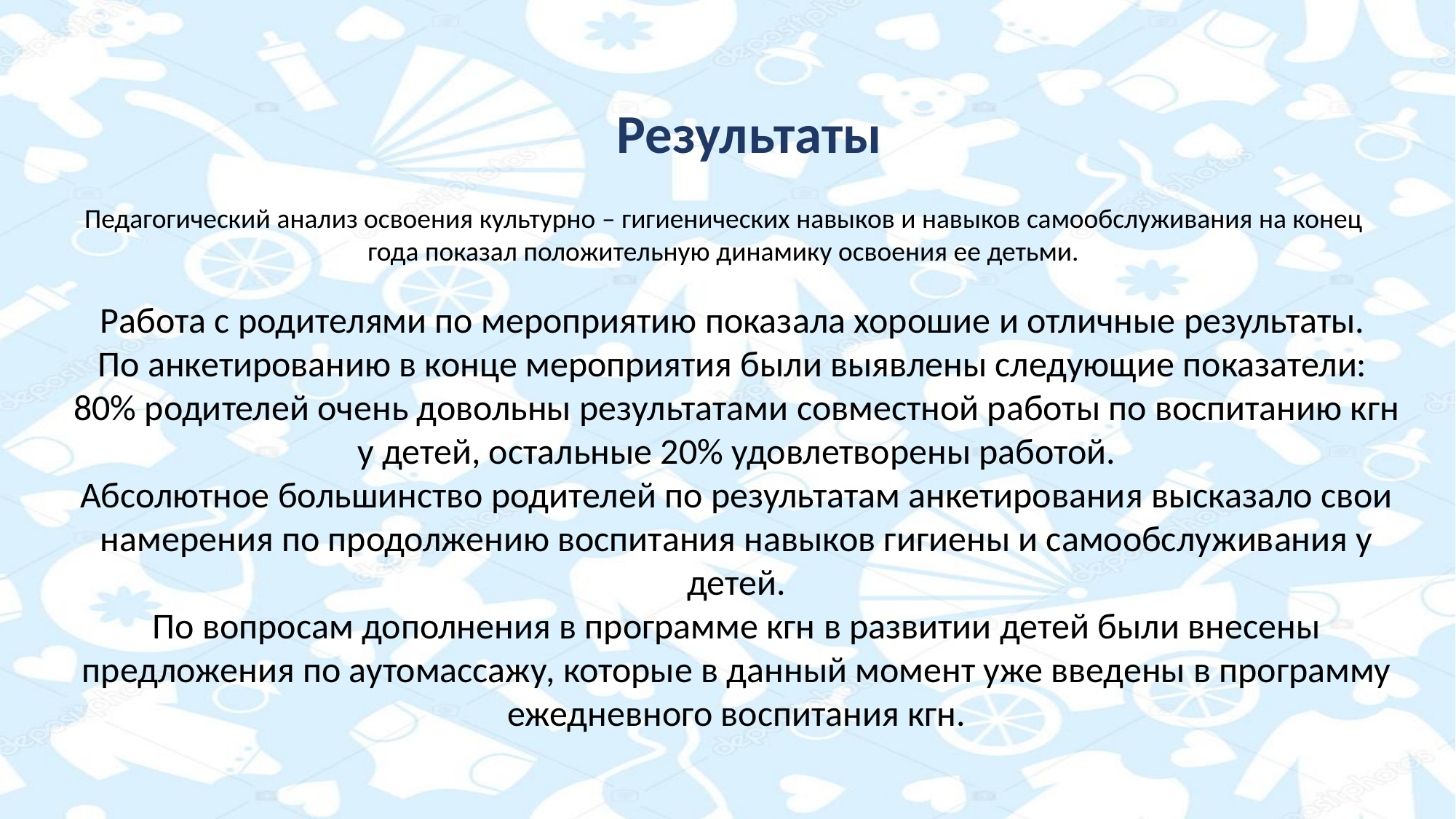

Результаты
Педагогический анализ освоения культурно – гигиенических навыков и навыков самообслуживания на конец года показал положительную динамику освоения ее детьми.
Работа с родителями по мероприятию показала хорошие и отличные результаты.
По анкетированию в конце мероприятия были выявлены следующие показатели:
80% родителей очень довольны результатами совместной работы по воспитанию кгн у детей, остальные 20% удовлетворены работой.
Абсолютное большинство родителей по результатам анкетирования высказало свои намерения по продолжению воспитания навыков гигиены и самообслуживания у детей.
По вопросам дополнения в программе кгн в развитии детей были внесены предложения по аутомассажу, которые в данный момент уже введены в программу ежедневного воспитания кгн.